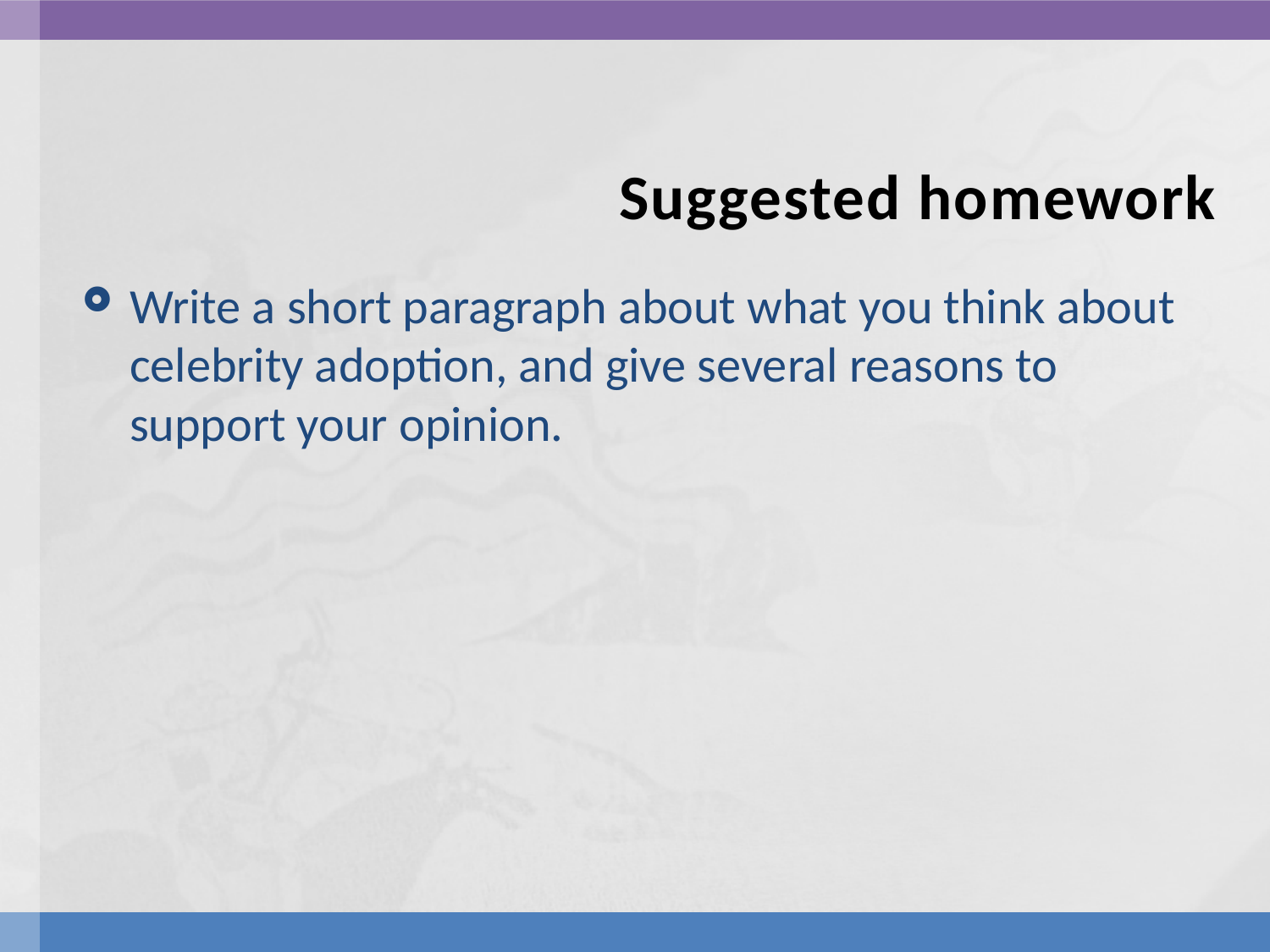

# Suggested homework
Write a short paragraph about what you think about celebrity adoption, and give several reasons to           support your opinion.